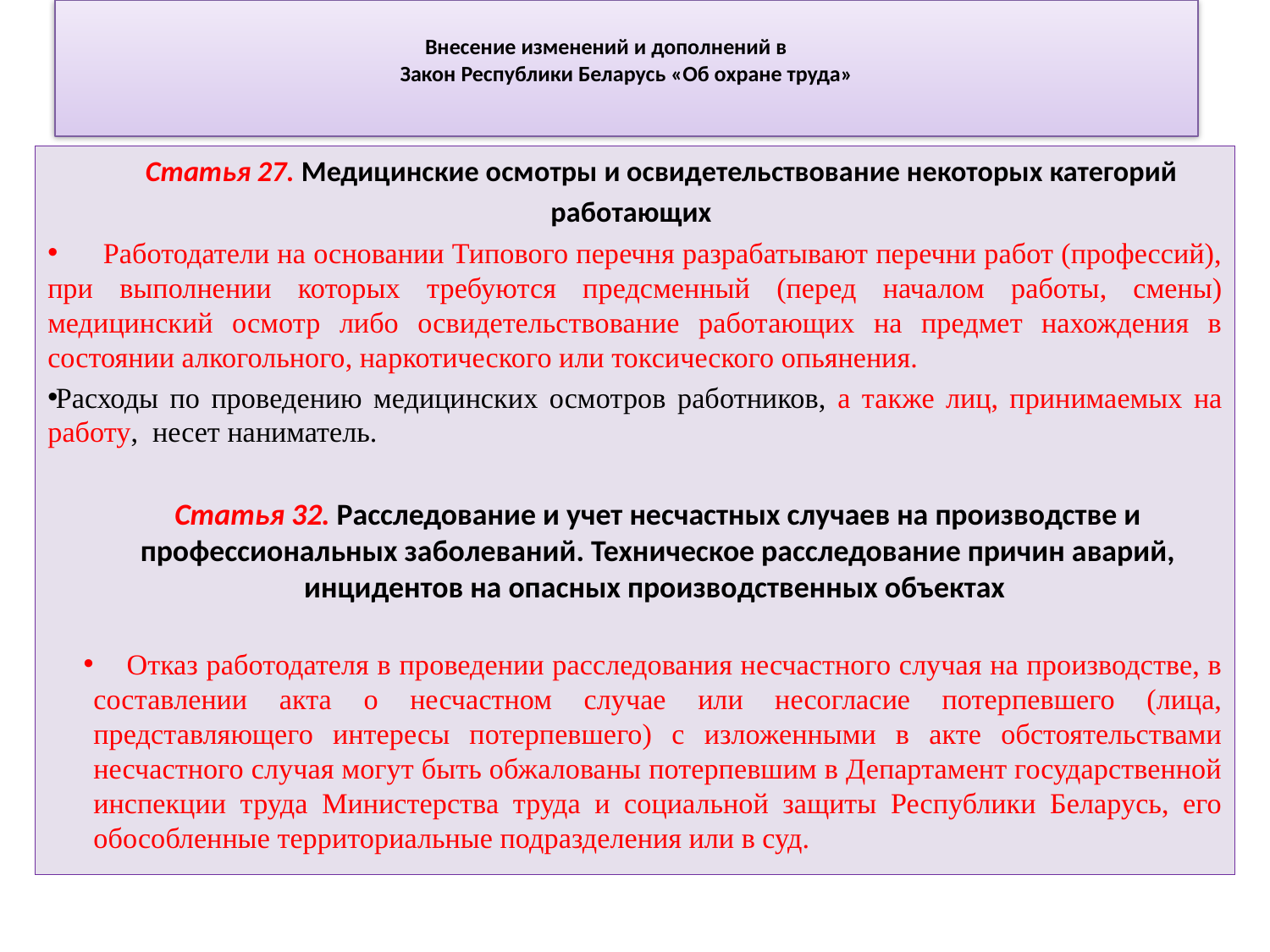

Внесение изменений и дополнений в
Закон Республики Беларусь «Об охране труда»
        Статья 27. Медицинские осмотры и освидетельствование некоторых категорий работающих
      Работодатели на основании Типового перечня разрабатывают перечни работ (профессий), при выполнении которых требуются предсменный (перед началом работы, смены) медицинский осмотр либо освидетельствование работающих на предмет нахождения в состоянии алкогольного, наркотического или токсического опьянения.
Расходы по проведению медицинских осмотров работников, а также лиц, принимаемых на работу,  несет наниматель.

Статья 32. Расследование и учет несчастных случаев на производстве и профессиональных заболеваний. Техническое расследование причин аварий, инцидентов на опасных производственных объектах

   Отказ работодателя в проведении расследования несчастного случая на производстве, в составлении акта о несчастном случае или несогласие потерпевшего (лица, представляющего интересы потерпевшего) с изложенными в акте обстоятельствами несчастного случая могут быть обжалованы потерпевшим в Департамент государственной инспекции труда Министерства труда и социальной защиты Республики Беларусь, его обособленные территориальные подразделения или в суд.